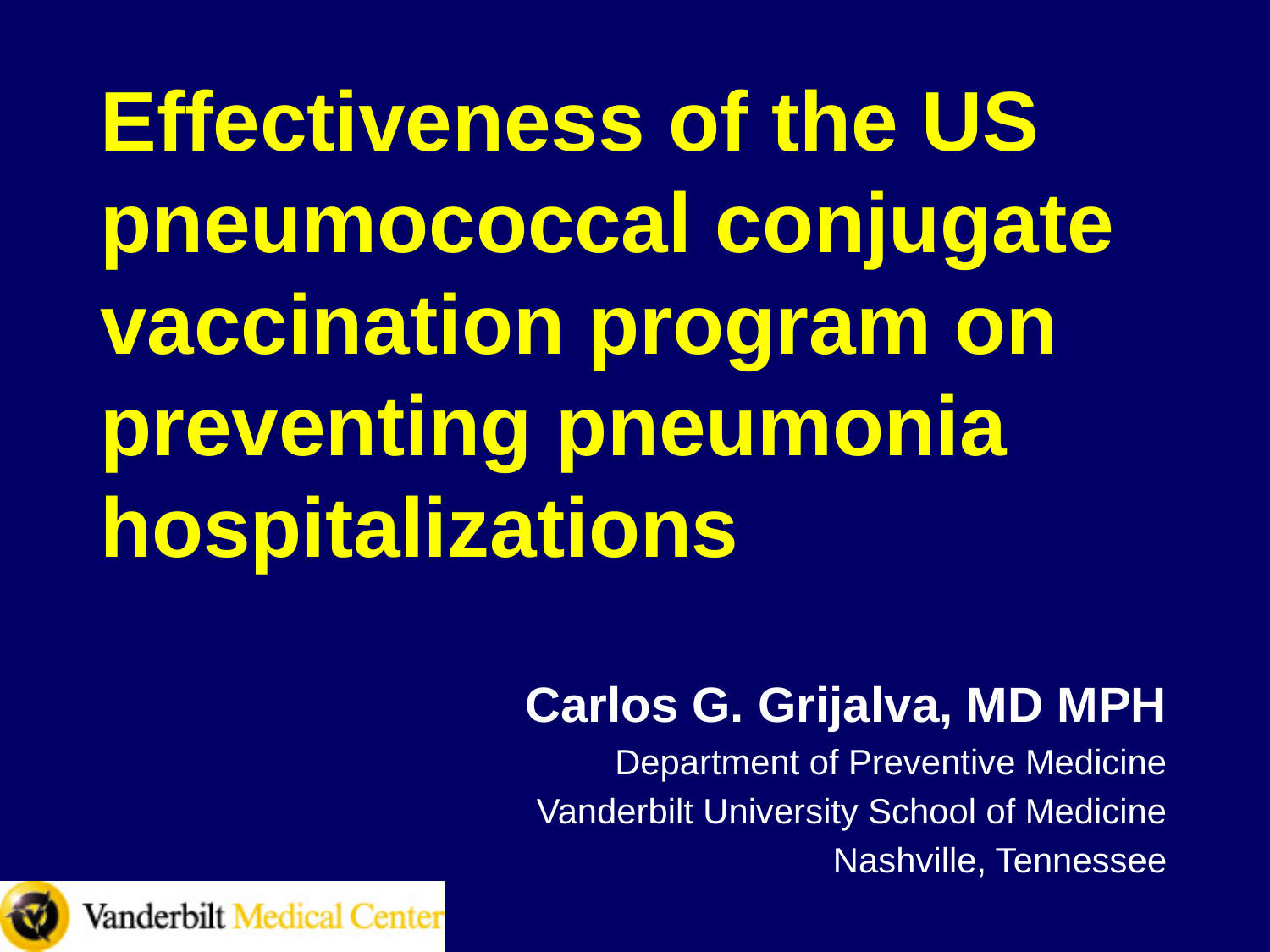

# Effectiveness of the US pneumococcal conjugate vaccination program on preventing pneumonia hospitalizations
Carlos G. Grijalva, MD MPH
Department of Preventive Medicine
Vanderbilt University School of Medicine
Nashville, Tennessee